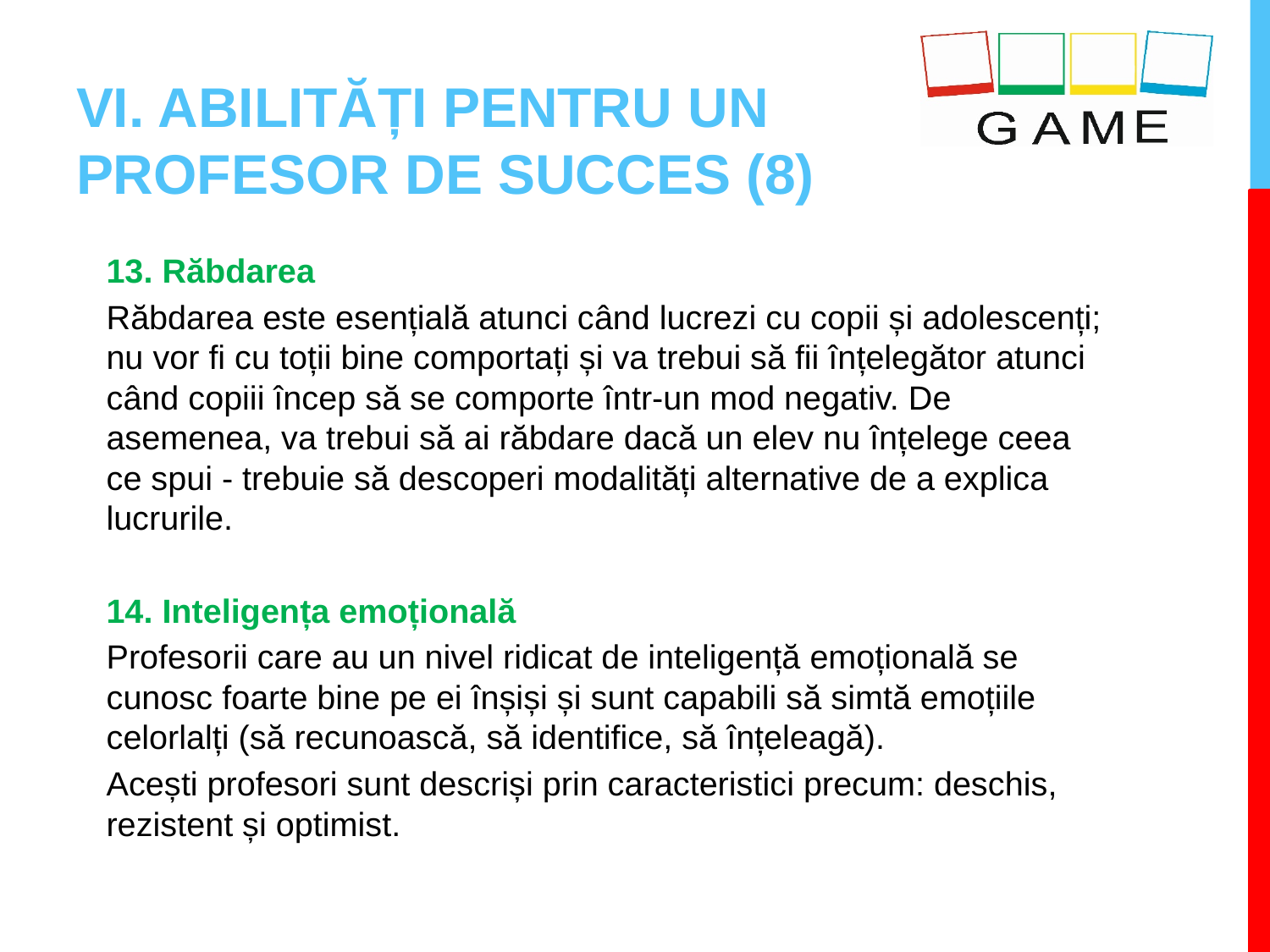

# VI. ABILITĂȚI PENTRU UN PROFESOR DE SUCCES (8)
13. Răbdarea
Răbdarea este esențială atunci când lucrezi cu copii și adolescenți; nu vor fi cu toții bine comportați și va trebui să fii înțelegător atunci când copiii încep să se comporte într-un mod negativ. De asemenea, va trebui să ai răbdare dacă un elev nu înțelege ceea ce spui - trebuie să descoperi modalități alternative de a explica lucrurile.

14. Inteligența emoțională
Profesorii care au un nivel ridicat de inteligență emoțională se cunosc foarte bine pe ei înșiși și sunt capabili să simtă emoțiile celorlalți (să recunoască, să identifice, să înțeleagă).
Acești profesori sunt descriși prin caracteristici precum: deschis, rezistent și optimist.